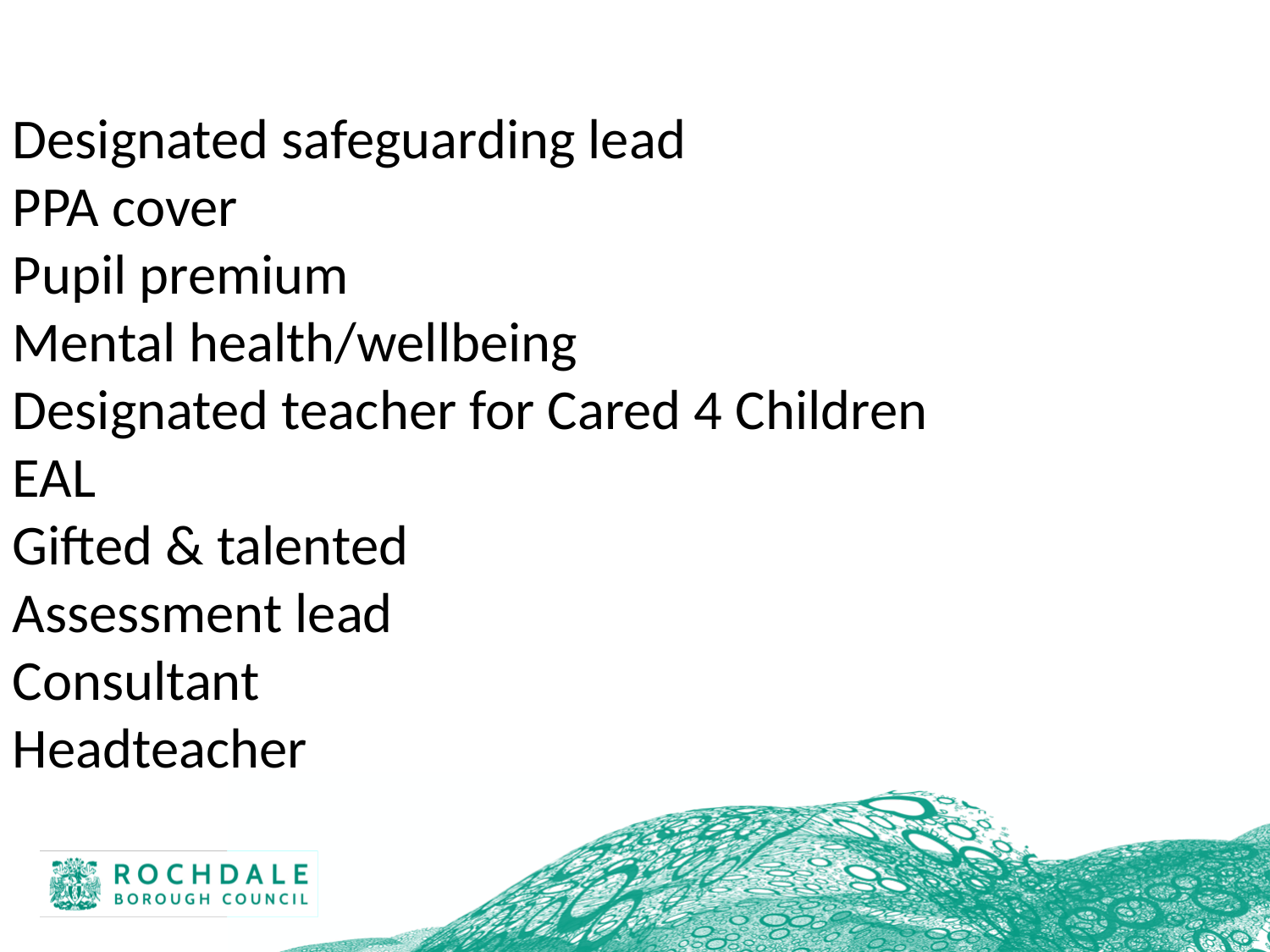

Designated safeguarding lead
PPA cover
Pupil premium
Mental health/wellbeing
Designated teacher for Cared 4 Children
EAL
Gifted & talented
Assessment lead
Consultant
Headteacher